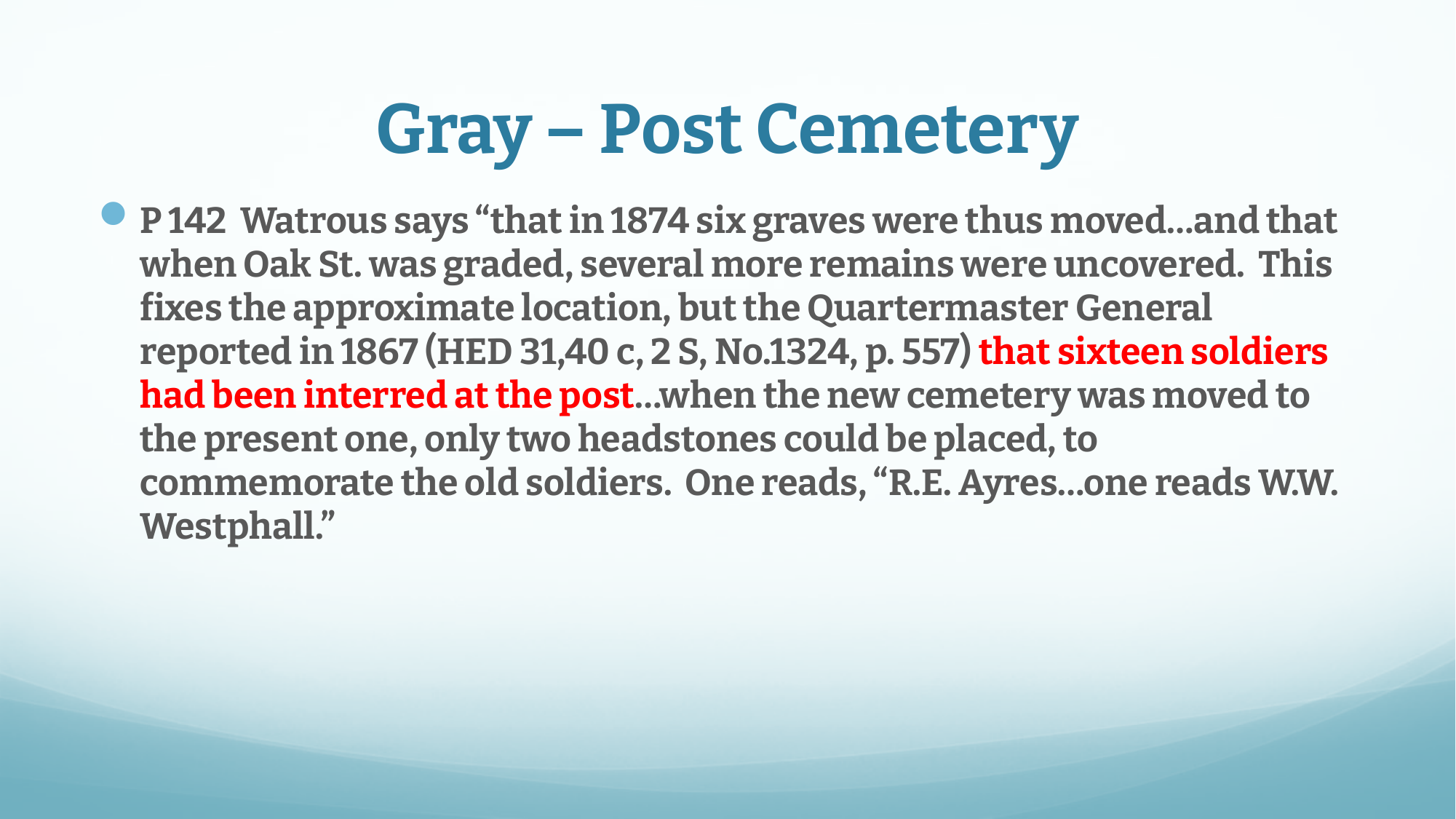

# Gray – Post Cemetery
P 142  Watrous says “that in 1874 six graves were thus moved…and that when Oak St. was graded, several more remains were uncovered.  This fixes the approximate location, but the Quartermaster General reported in 1867 (HED 31,40 c, 2 S, No.1324, p. 557) that sixteen soldiers had been interred at the post…when the new cemetery was moved to the present one, only two headstones could be placed, to commemorate the old soldiers.  One reads, “R.E. Ayres…one reads W.W. Westphall.”